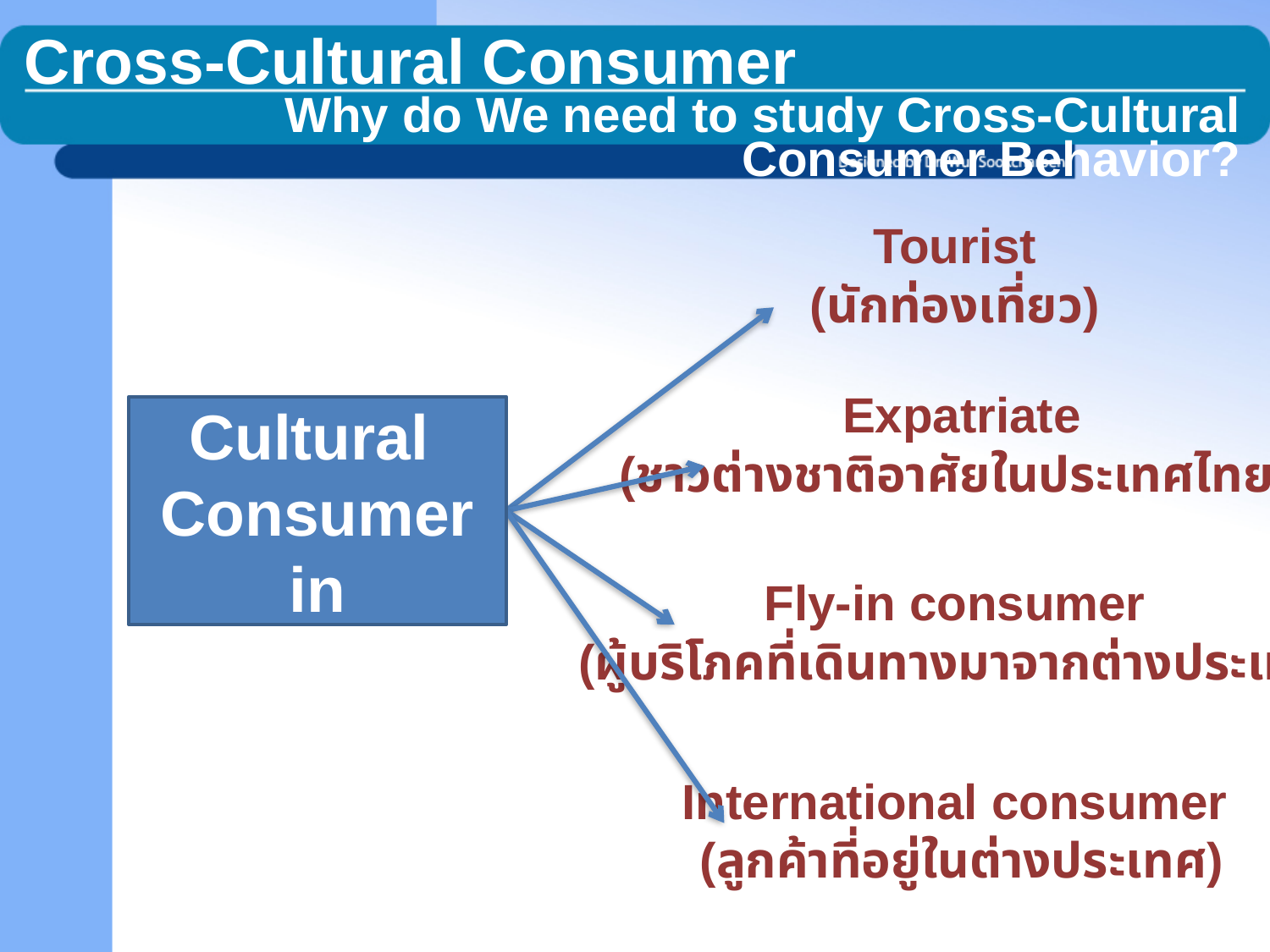

Cross-Cultural Consumer
Why do We need to study Cross-Cultural Consumer Behavior?
Tourist
(นักท่องเที่ยว)
Expatriate
(ชาวต่างชาติอาศัยในประเทศไทย)
Cross-Cultural
Consumer in
Thailand
Fly-in consumer
(ผู้บริโภคที่เดินทางมาจากต่างประเทศ)
International consumer
(ลูกค้าที่อยู่ในต่างประเทศ)